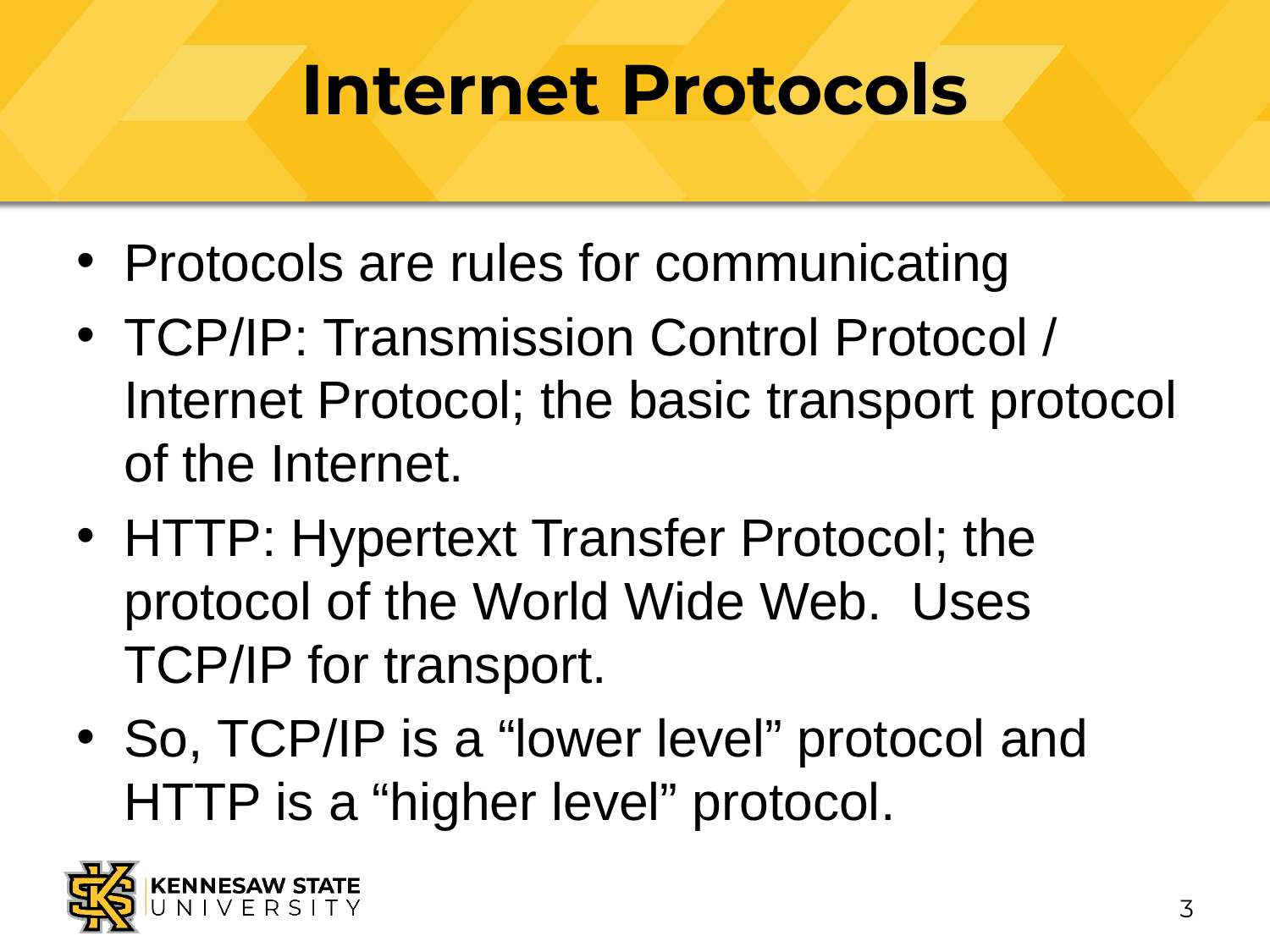

# Internet Protocols
Protocols are rules for communicating
TCP/IP: Transmission Control Protocol / Internet Protocol; the basic transport protocol of the Internet.
HTTP: Hypertext Transfer Protocol; the protocol of the World Wide Web.  Uses TCP/IP for transport.
So, TCP/IP is a “lower level” protocol and HTTP is a “higher level” protocol.
3